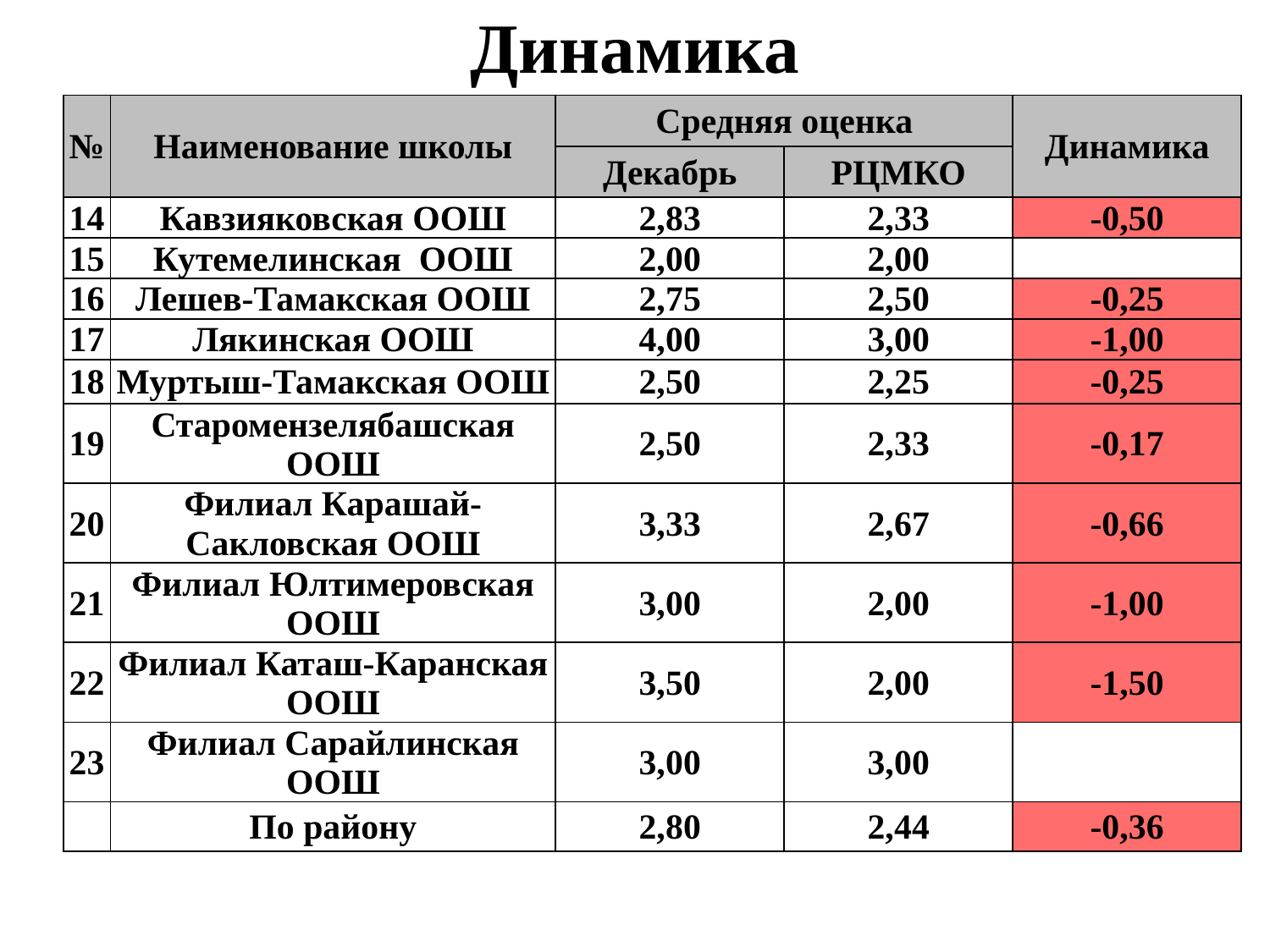

# Динамика
| № | Наименование школы | Средняя оценка |  | Динамика |
| --- | --- | --- | --- | --- |
|  |  | Декабрь | РЦМКО |  |
| 14 | Кавзияковская ООШ | 2,83 | 2,33 | -0,50 |
| 15 | Кутемелинская ООШ | 2,00 | 2,00 |  |
| 16 | Лешев-Тамакская ООШ | 2,75 | 2,50 | -0,25 |
| 17 | Лякинская ООШ | 4,00 | 3,00 | -1,00 |
| 18 | Муртыш-Тамакская ООШ | 2,50 | 2,25 | -0,25 |
| 19 | Старомензелябашская ООШ | 2,50 | 2,33 | -0,17 |
| 20 | Филиал Карашай-Сакловская ООШ | 3,33 | 2,67 | -0,66 |
| 21 | Филиал Юлтимеровская ООШ | 3,00 | 2,00 | -1,00 |
| 22 | Филиал Каташ-Каранская ООШ | 3,50 | 2,00 | -1,50 |
| 23 | Филиал Сарайлинская ООШ | 3,00 | 3,00 |  |
|  | По району | 2,80 | 2,44 | -0,36 |